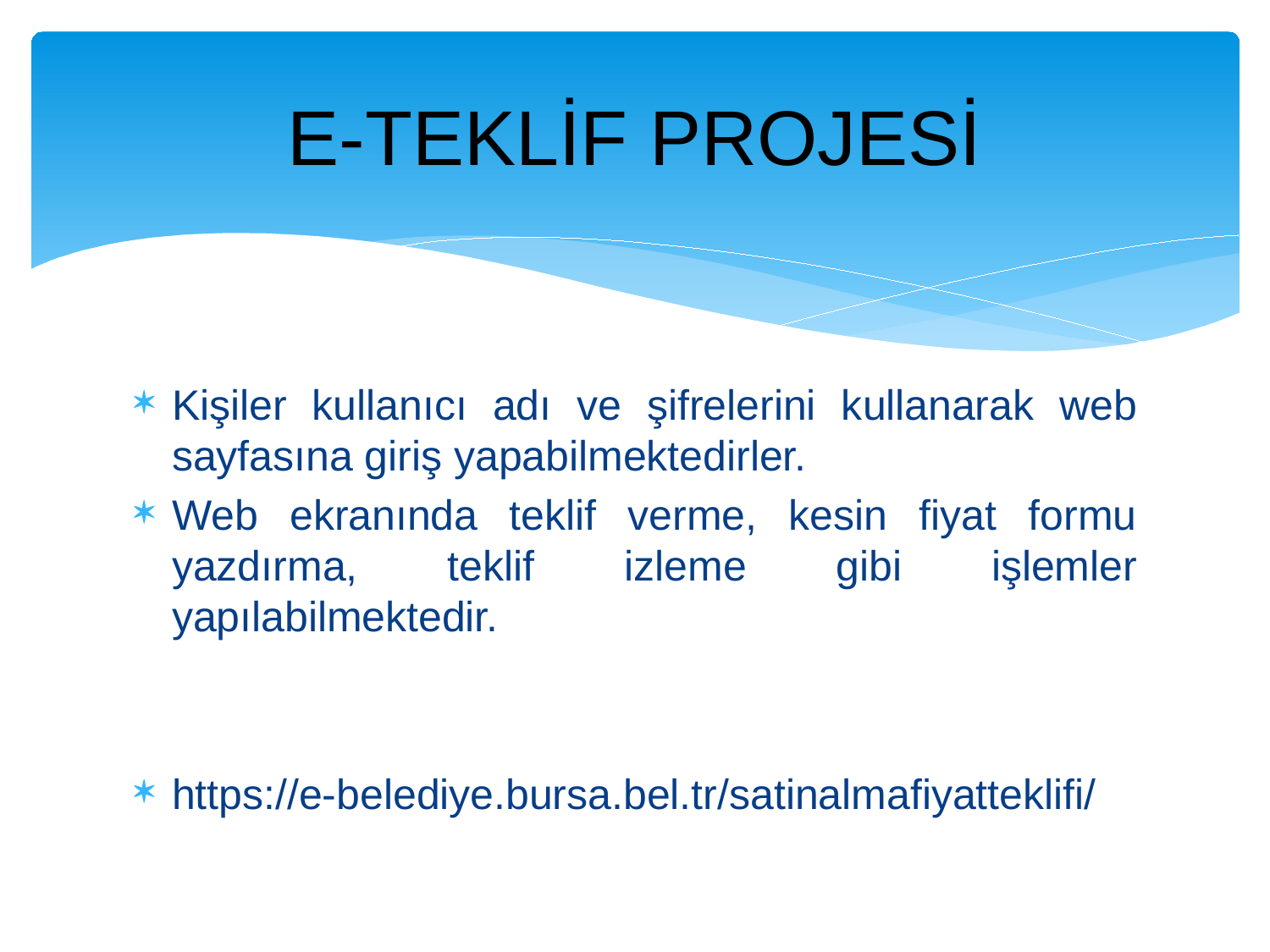

# E-TEKLİF PROJESİ
Kişiler kullanıcı adı ve şifrelerini kullanarak web sayfasına giriş yapabilmektedirler.
Web ekranında teklif verme, kesin fiyat formu yazdırma, teklif izleme gibi işlemler yapılabilmektedir.

https://e-belediye.bursa.bel.tr/satinalmafiyatteklifi/